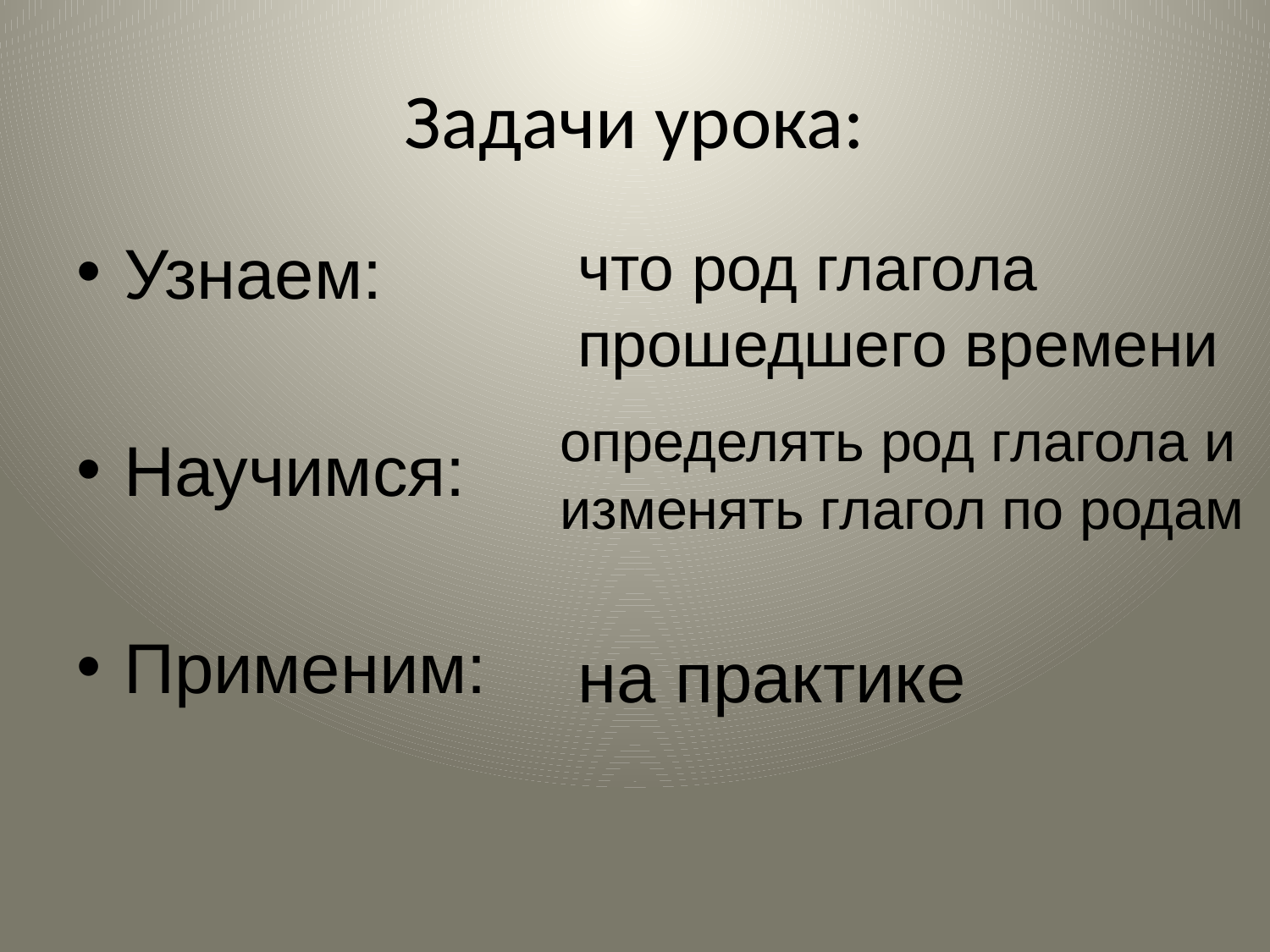

# Задачи урока:
что род глагола прошедшего времени
Узнаем:

Научимся:

Применим:
определять род глагола и изменять глагол по родам
на практике